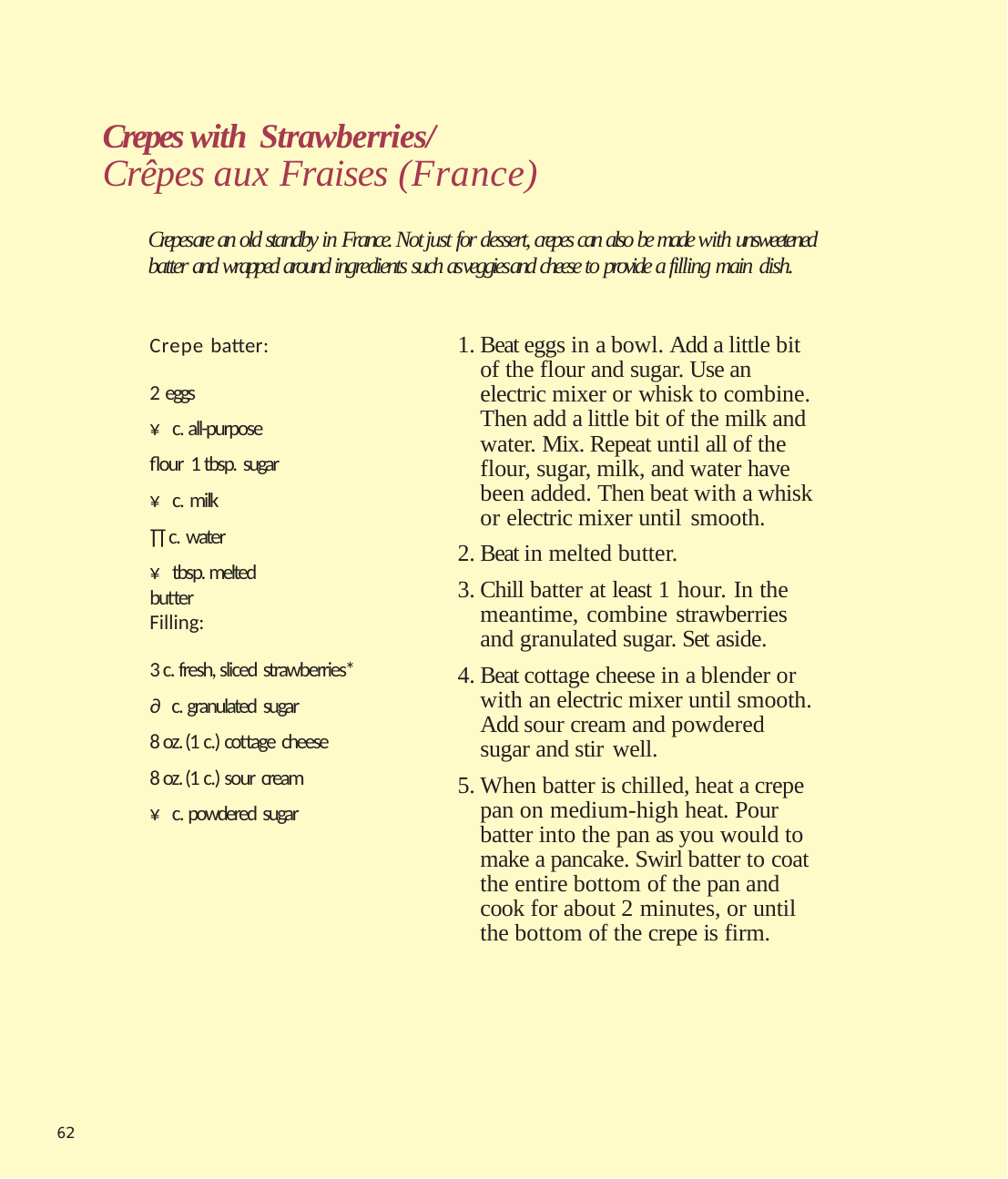

Crepes with Strawberries/
# Crêpes aux Fraises (France)
Crepes are an old standby in France. Not just for dessert, crepes can also be made with unsweetened  batter and wrapped around ingredients such as veggies and cheese to provide a filling main dish.
Beat eggs in a bowl. Add a little bit  of the flour and sugar. Use an  electric mixer or whisk to combine.  Then add a little bit of the milk and  water. Mix. Repeat until all of the  flour, sugar, milk, and water have  been added. Then beat with a whisk  or electric mixer until smooth.
Beat in melted butter.
Chill batter at least 1 hour. In the  meantime, combine strawberries  and granulated sugar. Set aside.
Beat cottage cheese in a blender or  with an electric mixer until smooth.  Add sour cream and powdered  sugar and stir well.
When batter is chilled, heat a crepe  pan on medium-high heat. Pour  batter into the pan as you would to  make a pancake. Swirl batter to coat  the entire bottom of the pan and  cook for about 2 minutes, or until  the bottom of the crepe is firm.
Crepe batter:
2 eggs
¥ c. all-purpose flour  1 tbsp. sugar
¥ c. milk
∏ c. water
¥ tbsp. melted butter
Filling:
3 c. fresh, sliced strawberries*
∂ c. granulated sugar
8 oz. (1 c.) cottage cheese
8 oz. (1 c.) sour cream
¥ c. powdered sugar
62